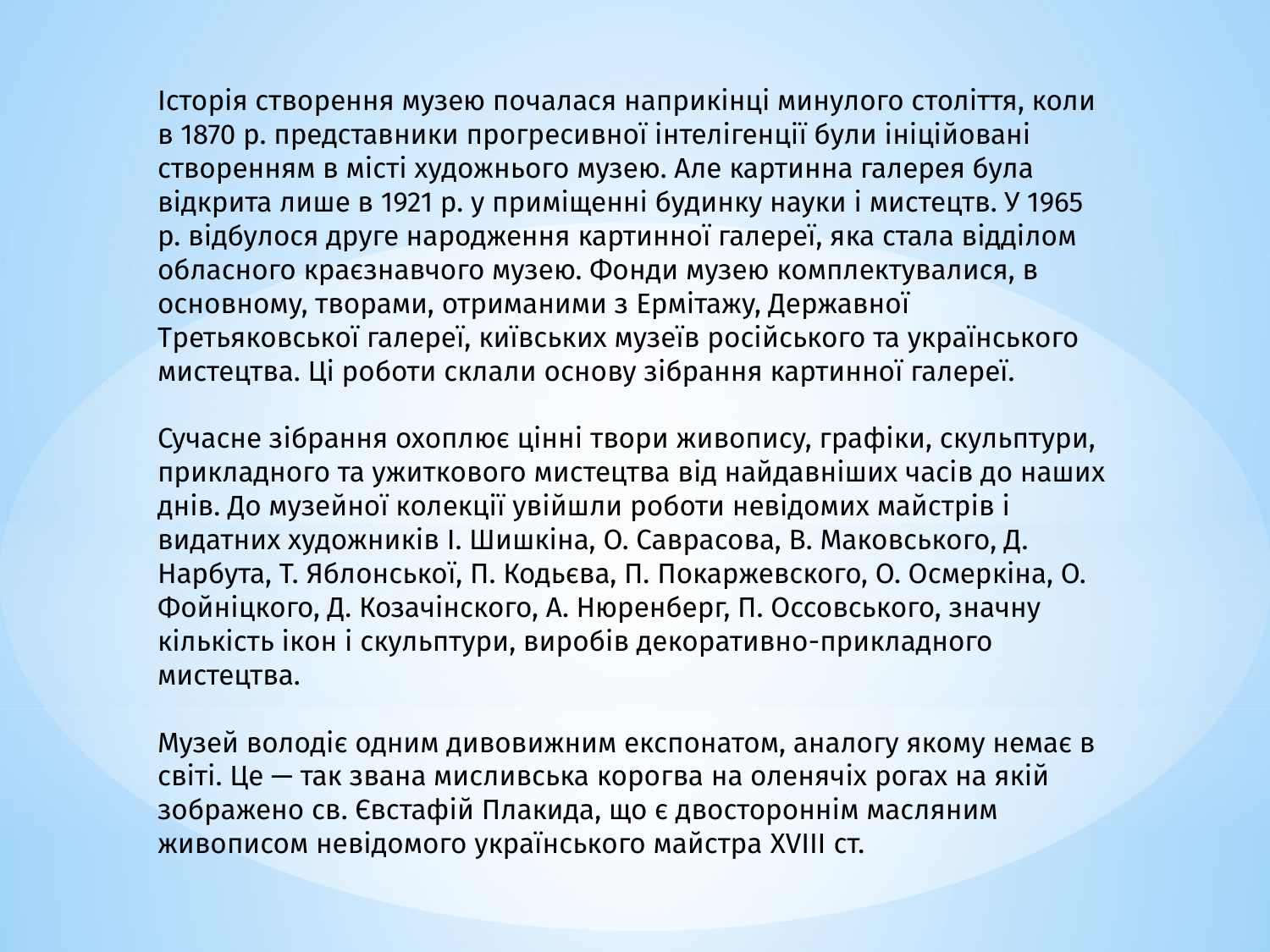

Історія створення музею почалася наприкінці минулого століття, коли в 1870 р. представники прогресивної інтелігенції були ініційовані створенням в місті художнього музею. Але картинна галерея була відкрита лише в 1921 р. у приміщенні будинку науки і мистецтв. У 1965 р. відбулося друге народження картинної галереї, яка стала відділом обласного краєзнавчого музею. Фонди музею комплектувалися, в основному, творами, отриманими з Ермітажу, Державної Третьяковської галереї, київських музеїв російського та українського мистецтва. Ці роботи склали основу зібрання картинної галереї. 
Сучасне зібрання охоплює цінні твори живопису, графіки, скульптури, прикладного та ужиткового мистецтва від найдавніших часів до наших днів. До музейної колекції увійшли роботи невідомих майстрів і видатних художників І. Шишкіна, О. Саврасова, В. Маковського, Д. Нарбута, Т. Яблонської, П. Кодьєва, П. Покаржевского, О. Осмеркіна, О. Фойніцкого, Д. Козачінского, А. Нюренберг, П. Оссовського, значну кількість ікон і скульптури, виробів декоративно-прикладного мистецтва. 
Музей володіє одним дивовижним експонатом, аналогу якому немає в світі. Це — так звана мисливська корогва на оленячіх рогах на якій зображено св. Євстафій Плакида, що є двостороннім масляним живописом невідомого українського майстра XVIII ст.